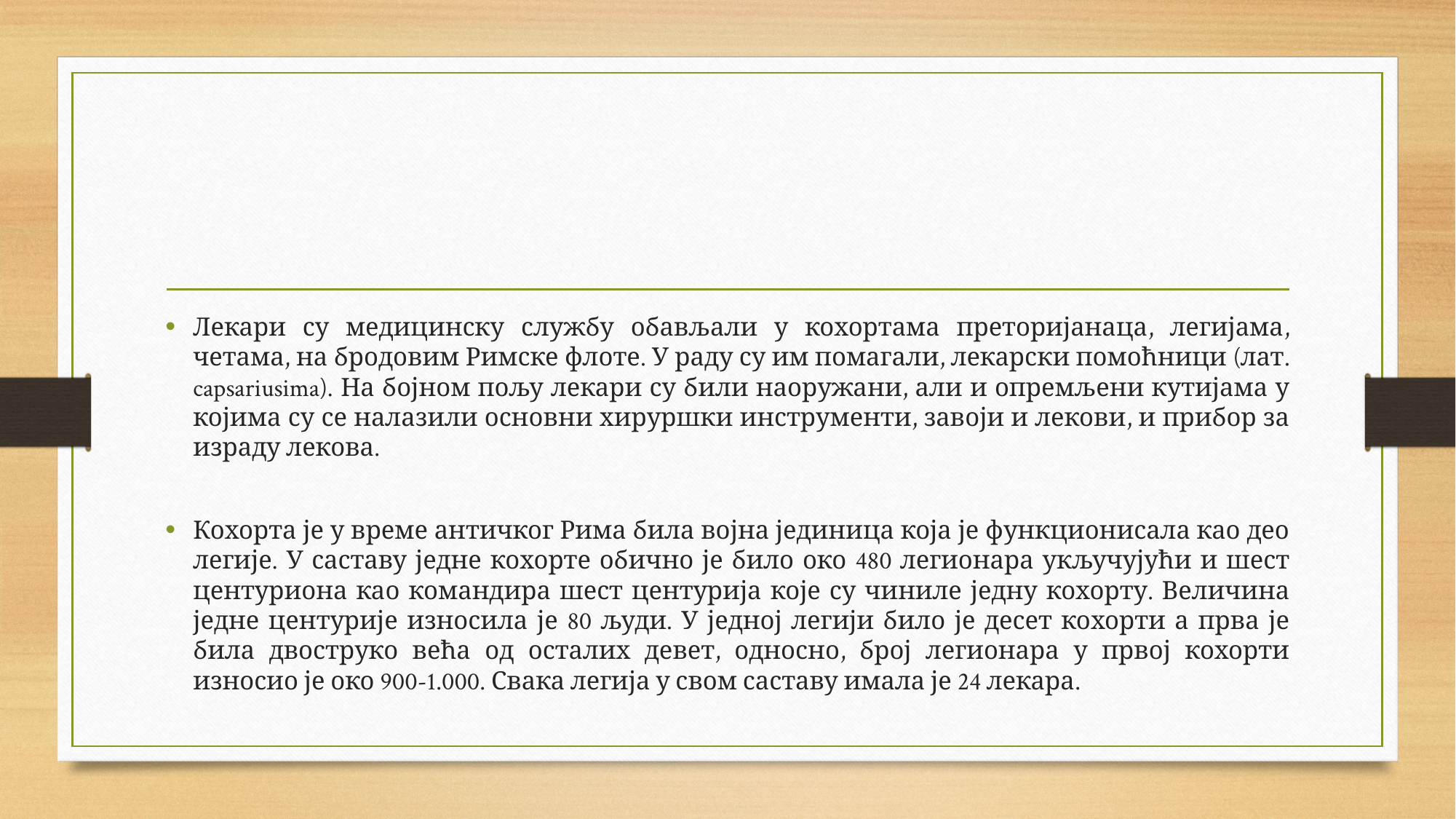

Лекари су медицинску службу обављали у кохортама преторијанаца, легијама, четама, на бродовим Римске флоте. У раду су им помагали, лекарски помоћници (лат. capsariusima). На бојном пољу лекари су били наоружани, али и опремљени кутијама у којима су се налазили основни хируршки инструменти, завоји и лекови, и прибор за израду лекова.

Кохорта је у време античког Рима била војна јединица која је функционисала као део легије. У саставу једне кохорте обично је било око 480 легионара укључујући и шест центуриона као командира шест центурија које су чиниле једну кохорту. Величина једне центурије износила је 80 људи. У једној легији било је десет кохорти а прва је била двоструко већа од осталих девет, односно, број легионара у првој кохорти износио је око 900-1.000. Свака легија у свом саставу имала је 24 лекара.